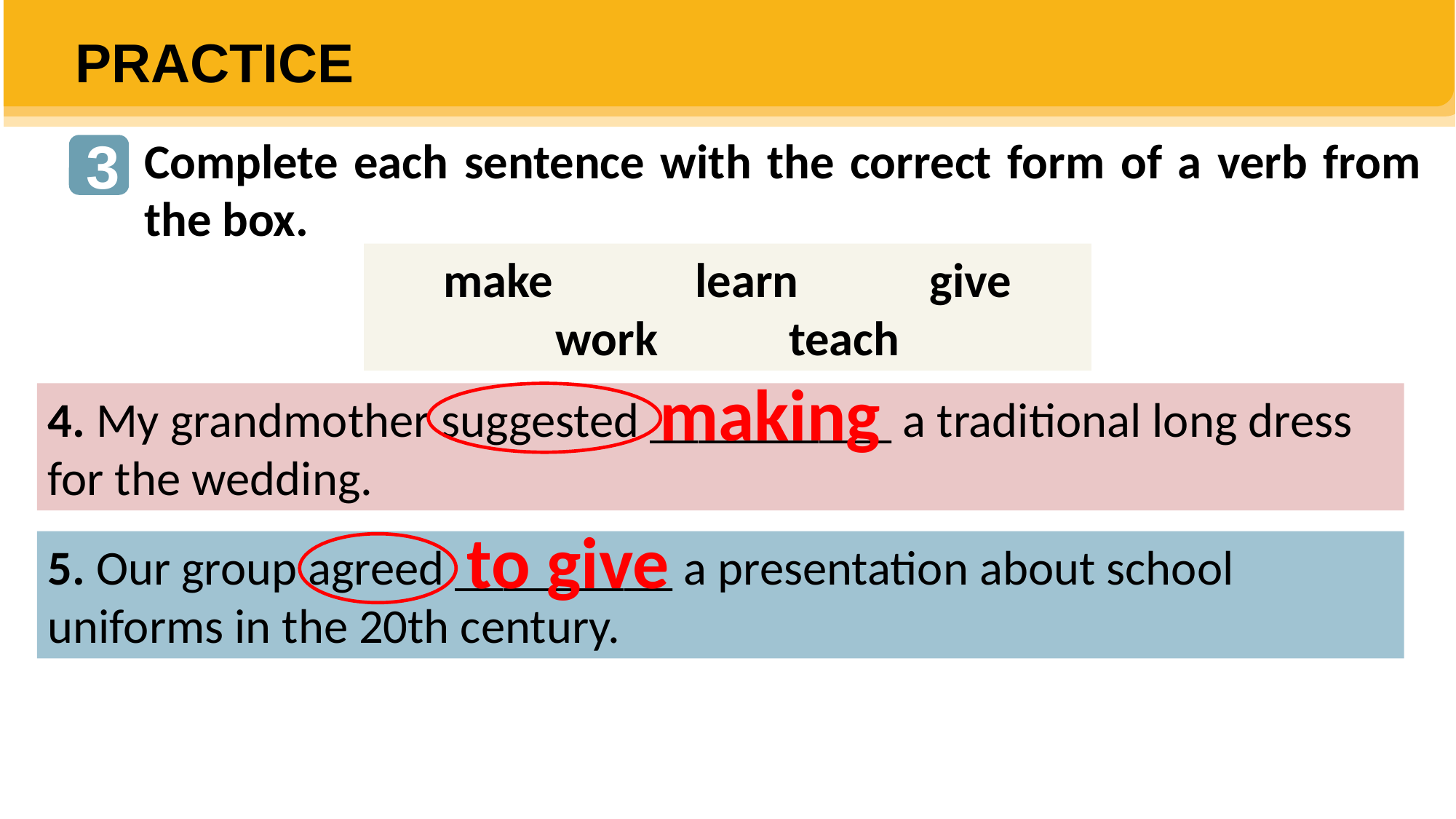

PRACTICE
3
Complete each sentence with the correct form of a verb from the box.

make             learn            give
work            teach
making

4. My grandmother suggested __________ a traditional long dress for the wedding.
to give
5. Our group agreed _________ a presentation about school uniforms in the 20th century.